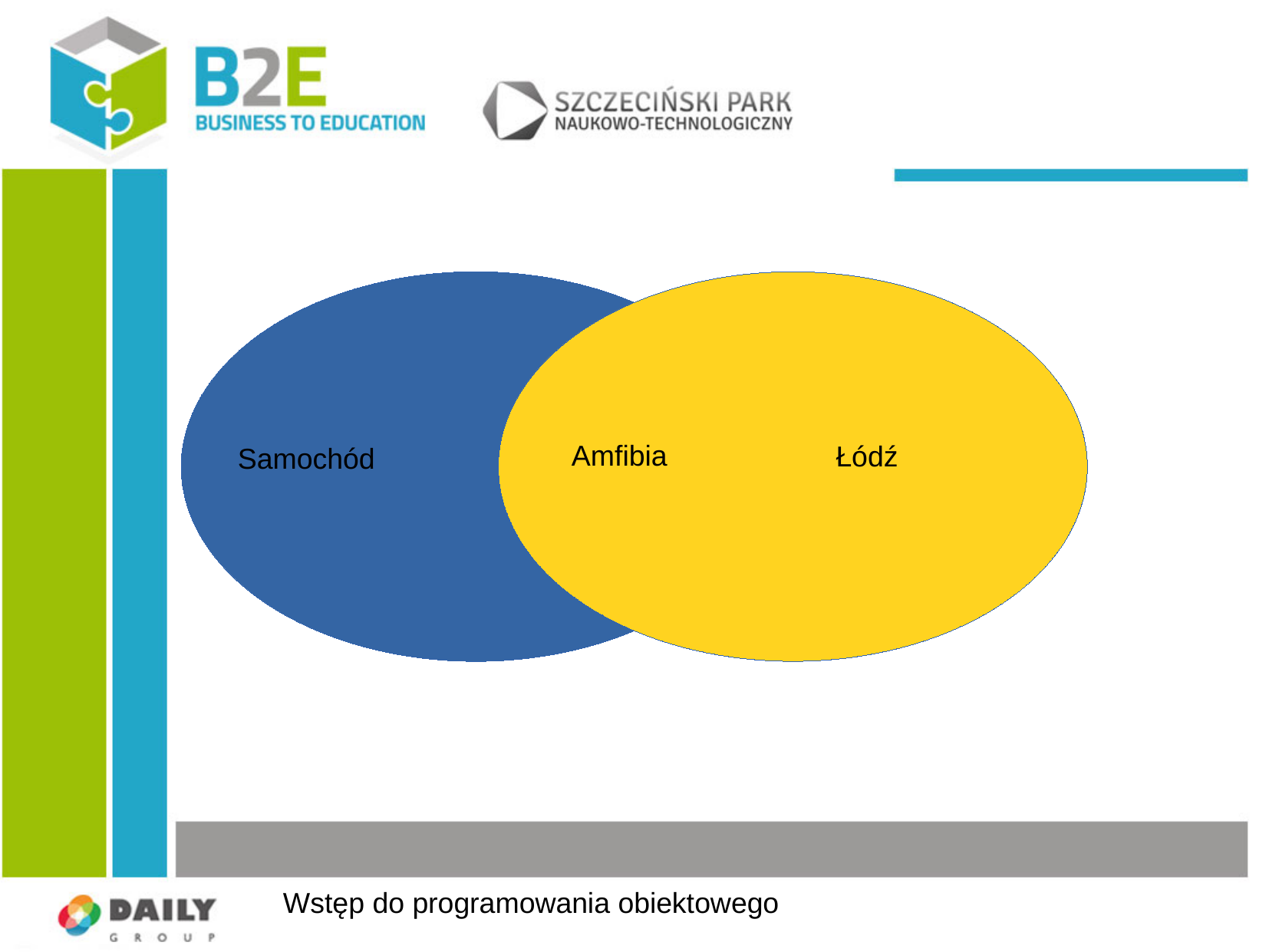

Amfibia
Łódź
Samochód
Wstęp do programowania obiektowego